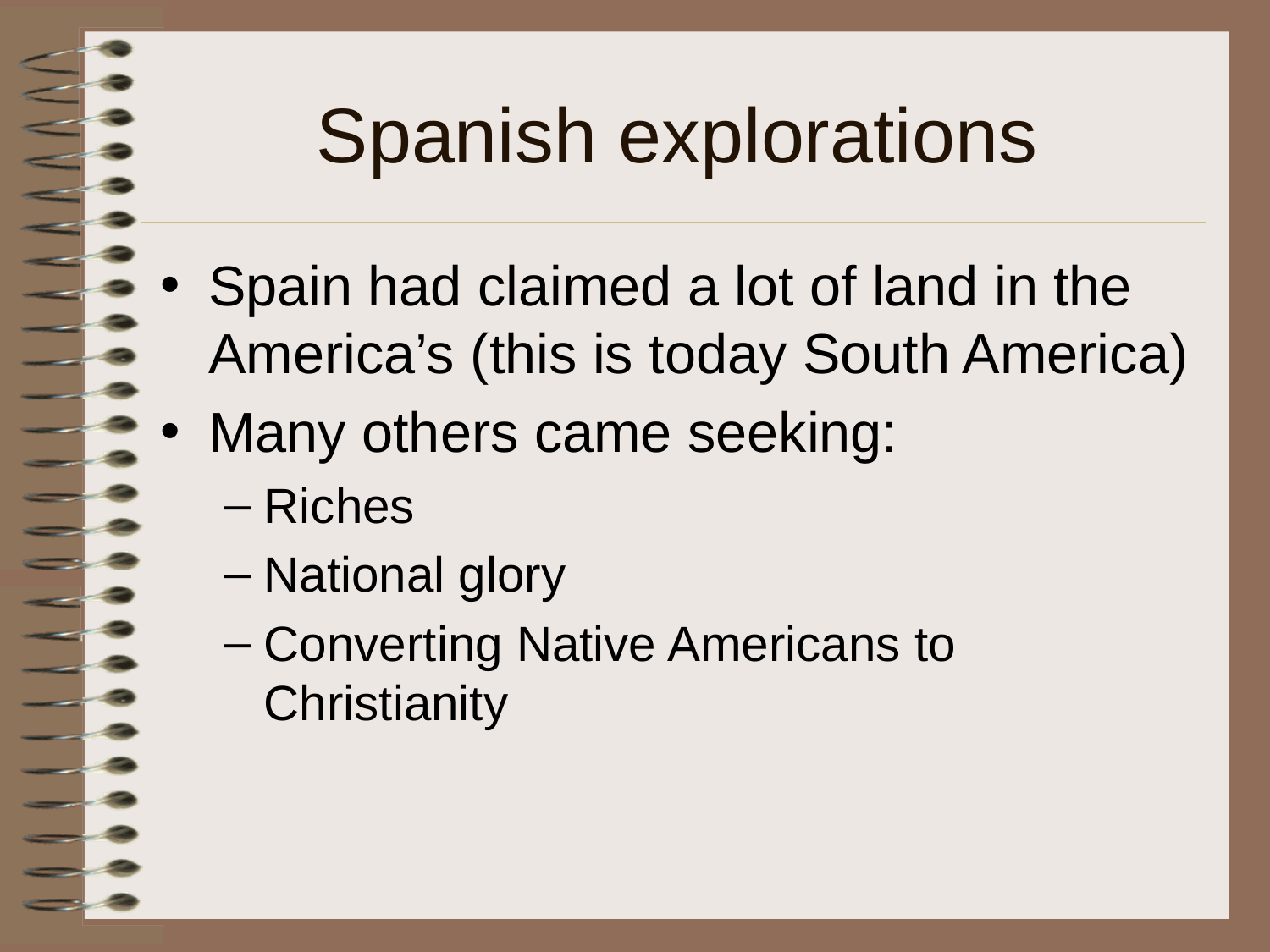

# Spanish explorations
Spain had claimed a lot of land in the America’s (this is today South America)
Many others came seeking:
Riches
National glory
Converting Native Americans to Christianity